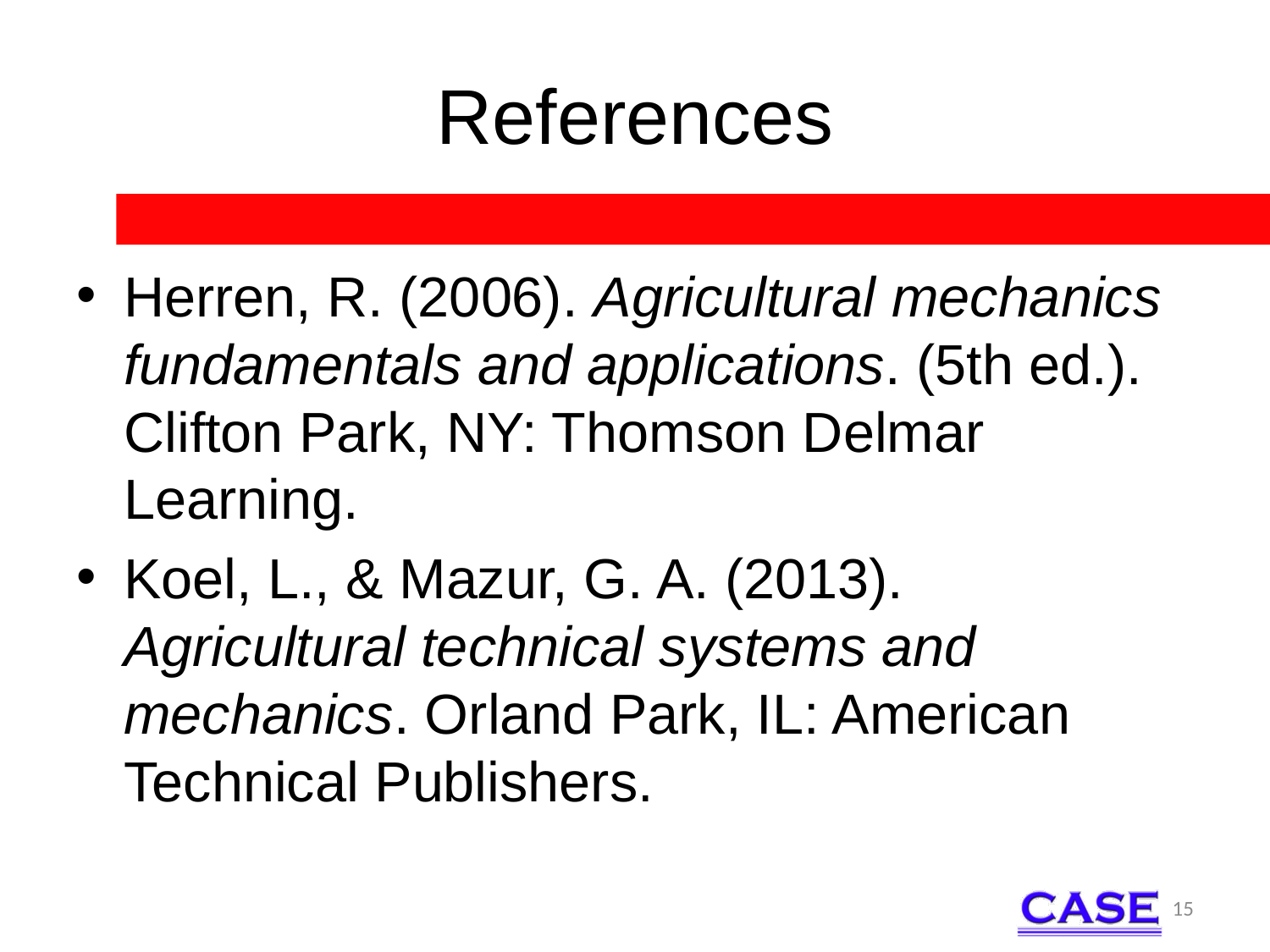

# References
Herren, R. (2006). Agricultural mechanics fundamentals and applications. (5th ed.). Clifton Park, NY: Thomson Delmar Learning.
Koel, L., & Mazur, G. A. (2013). Agricultural technical systems and mechanics. Orland Park, IL: American Technical Publishers.
15